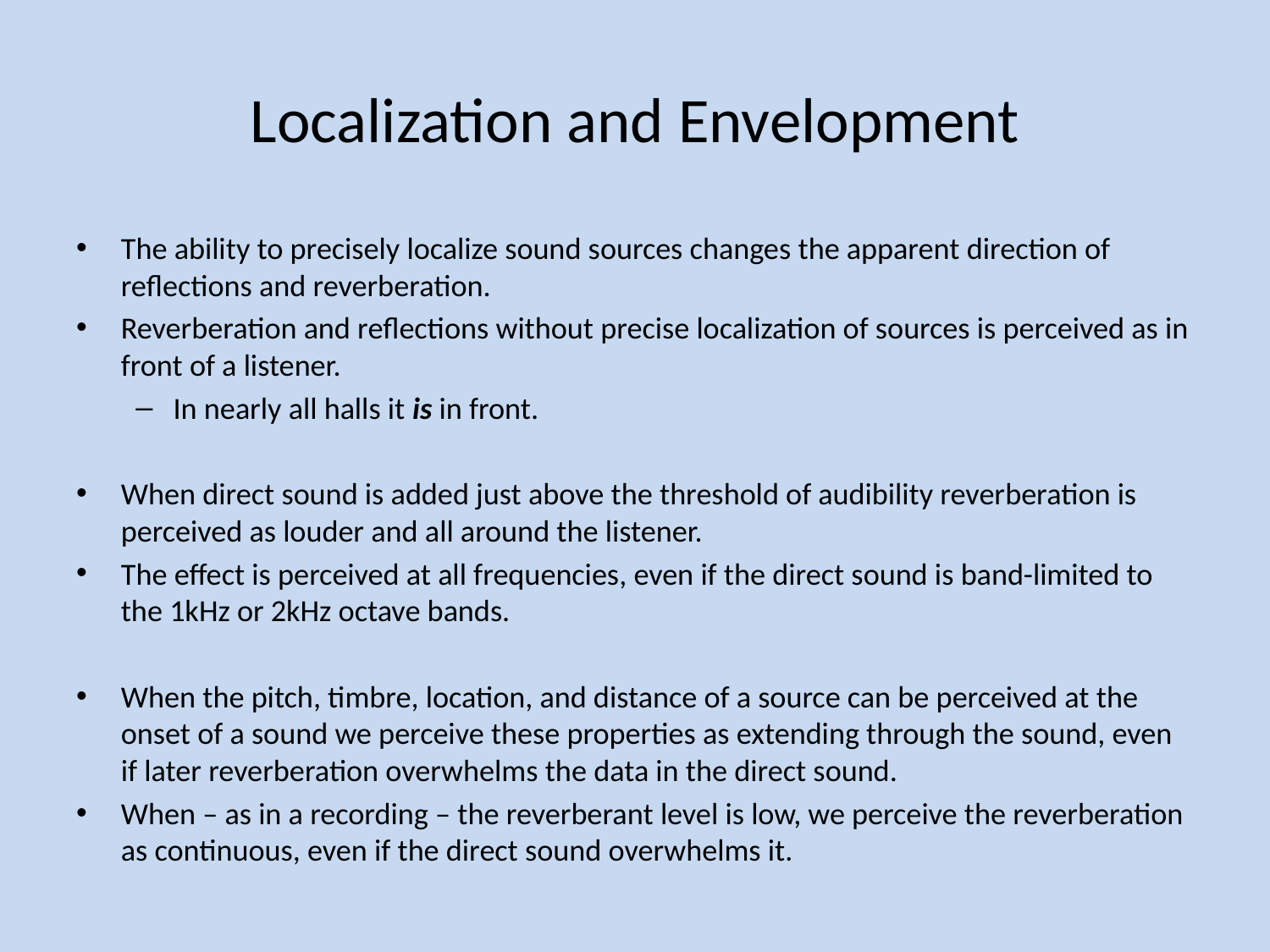

# Localization and Envelopment
The ability to precisely localize sound sources changes the apparent direction of reflections and reverberation.
Reverberation and reflections without precise localization of sources is perceived as in front of a listener.
In nearly all halls it is in front.

When direct sound is added just above the threshold of audibility reverberation is perceived as louder and all around the listener.
The effect is perceived at all frequencies, even if the direct sound is band-limited to the 1kHz or 2kHz octave bands.

When the pitch, timbre, location, and distance of a source can be perceived at the onset of a sound we perceive these properties as extending through the sound, even if later reverberation overwhelms the data in the direct sound.
When – as in a recording – the reverberant level is low, we perceive the reverberation as continuous, even if the direct sound overwhelms it.